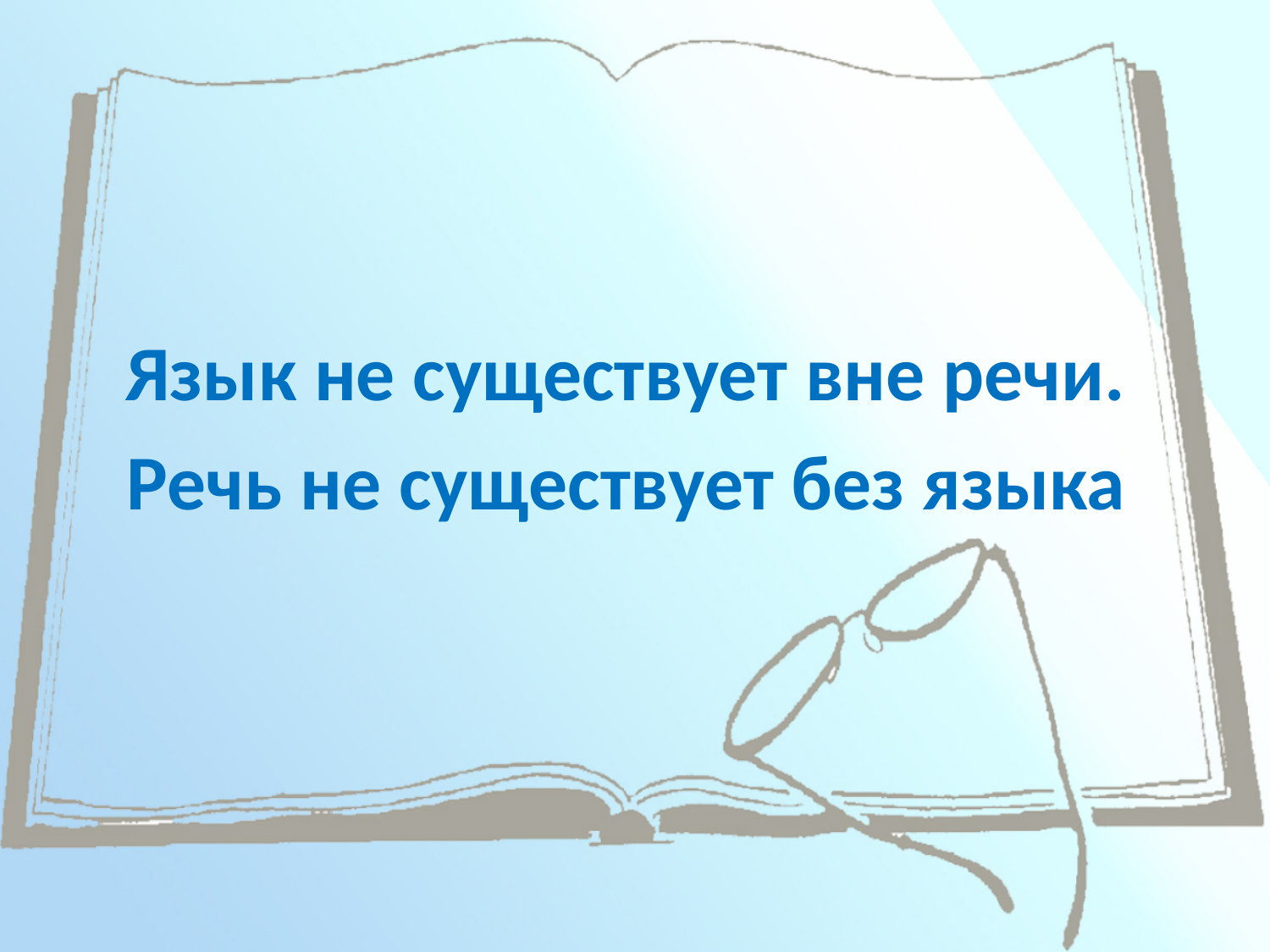

Язык не существует вне речи.
Речь не существует без языка